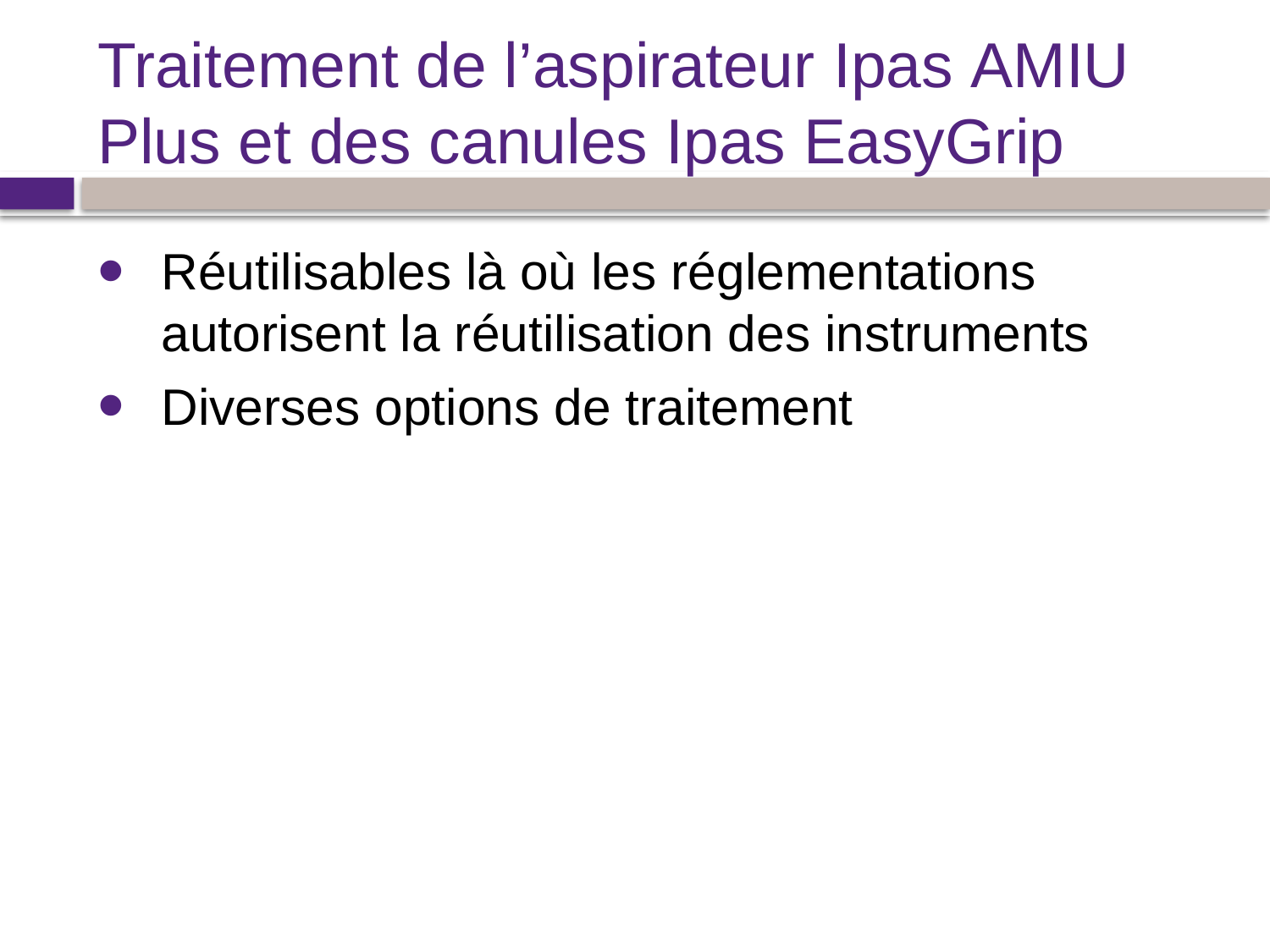

# Traitement de l’aspirateur Ipas AMIU Plus et des canules Ipas EasyGrip
Réutilisables là où les réglementations autorisent la réutilisation des instruments
Diverses options de traitement